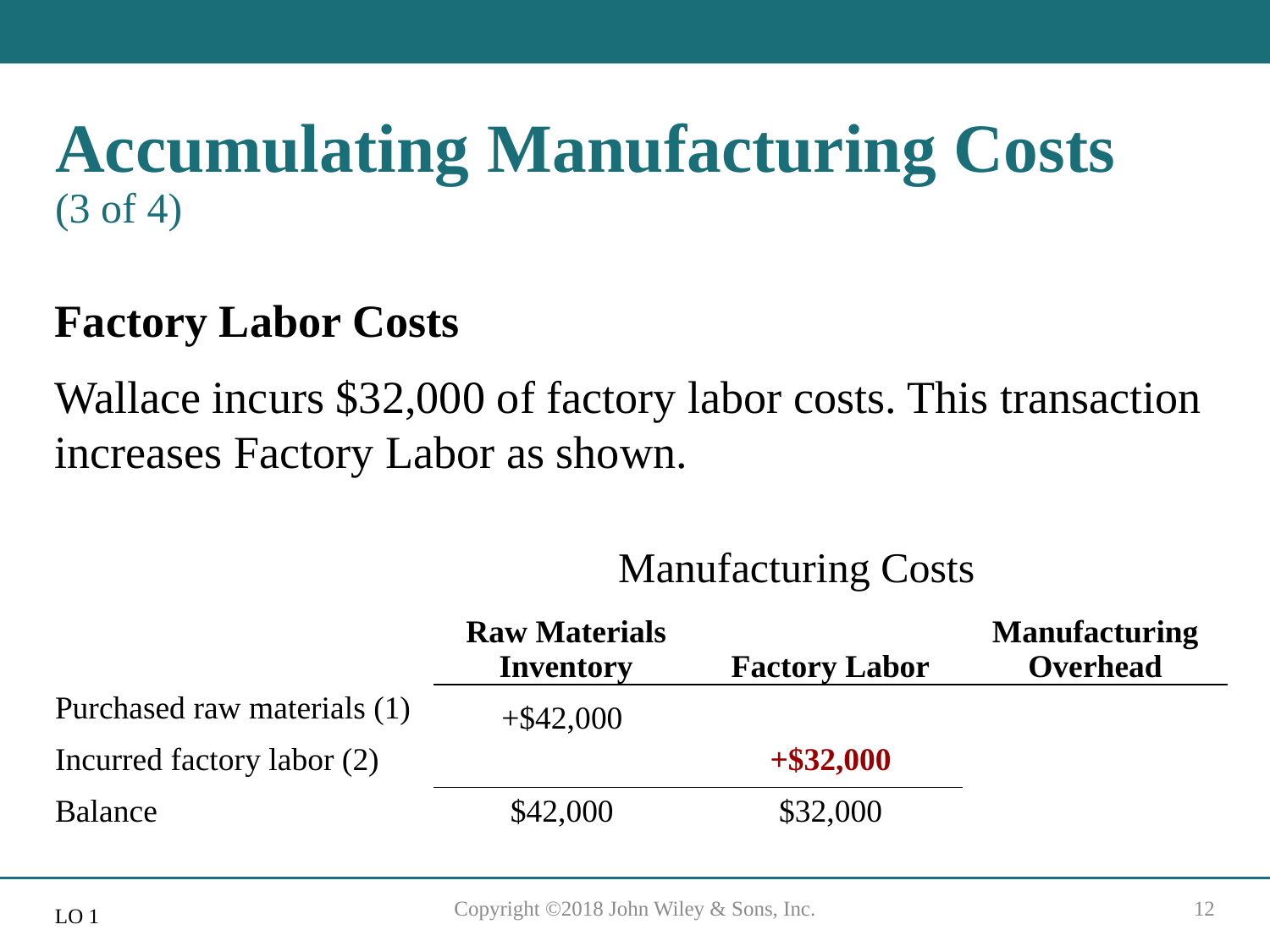

# Accumulating Manufacturing Costs (3 of 4)
Factory Labor Costs
Wallace incurs $32,000 of factory labor costs. This transaction increases Factory Labor as shown.
Manufacturing Costs
|  | Raw Materials Inventory | Factory Labor | Manufacturing Overhead |
| --- | --- | --- | --- |
| Purchased raw materials (1) | +$42,000 |  |  |
| Incurred factory labor (2) |  | +$32,000 |  |
| Balance | $42,000 | $32,000 |  |
Copyright ©2018 John Wiley & Sons, Inc.
12
L O 1